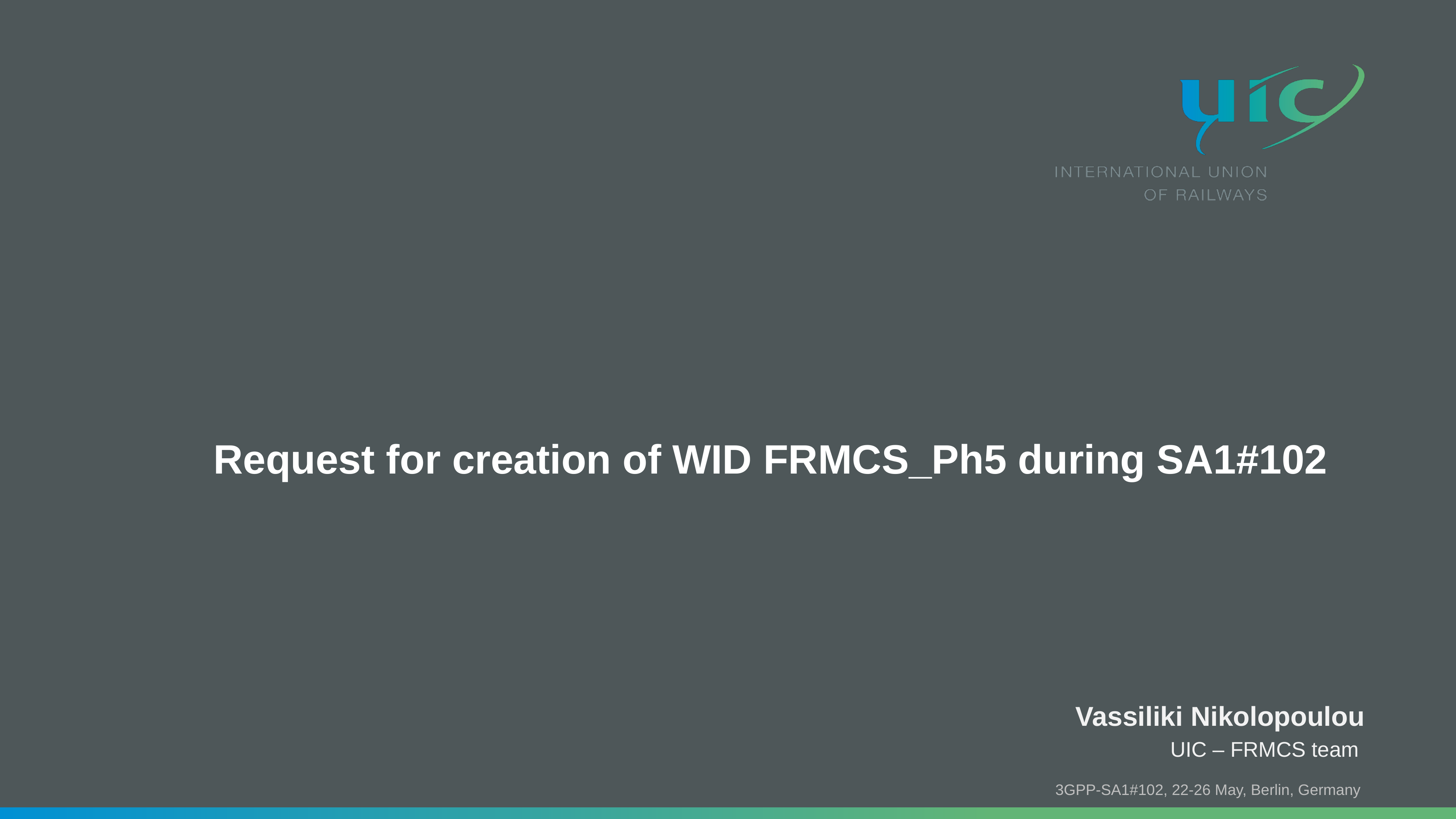

Request for creation of WID FRMCS_Ph5 during SA1#102
Vassiliki Nikolopoulou
UIC – FRMCS team
3GPP-SA1#102, 22-26 May, Berlin, Germany